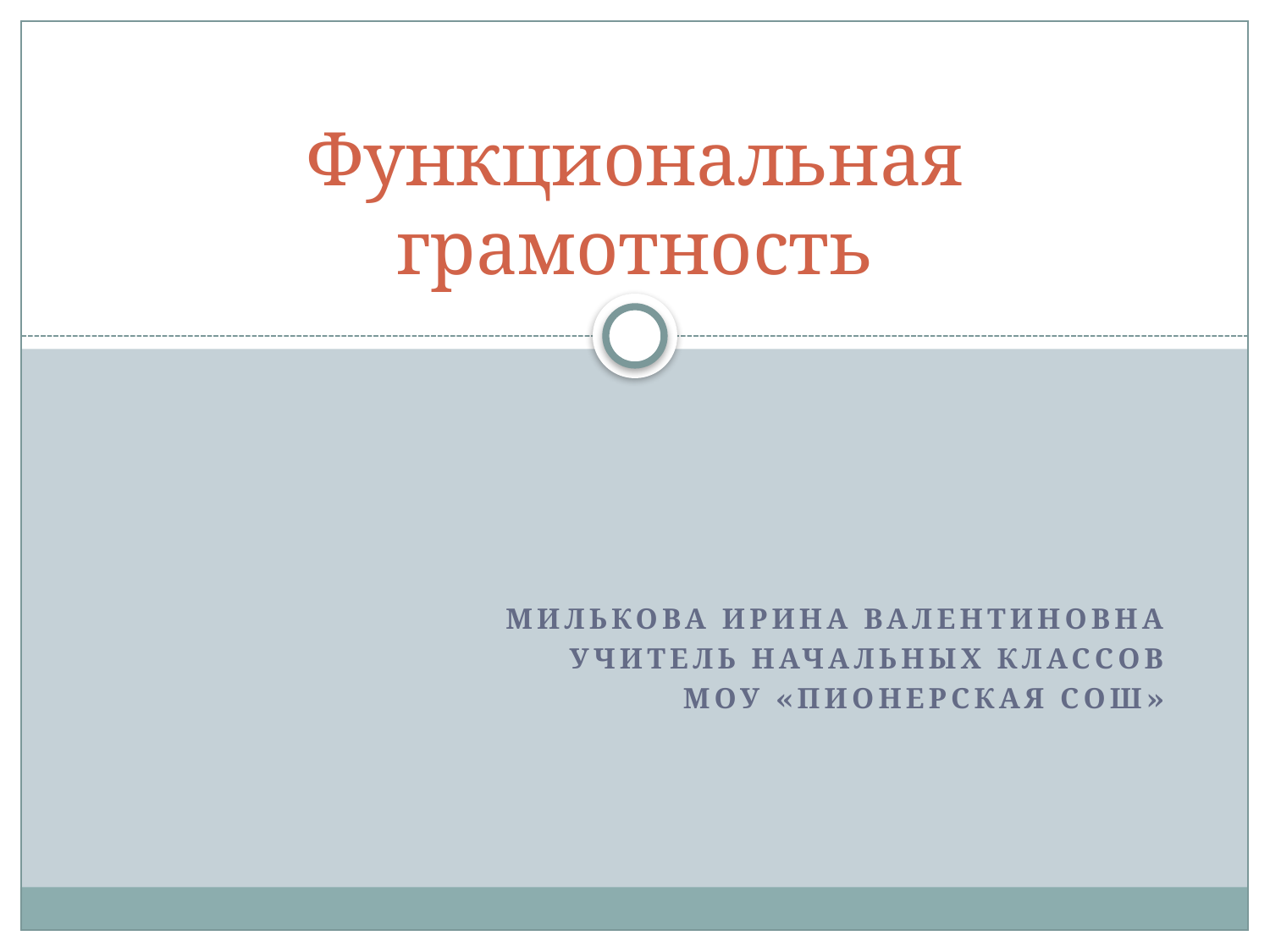

# Функциональная грамотность
Милькова Ирина валентиновна
Учитель начальных классов
МОУ «Пионерская СОШ»